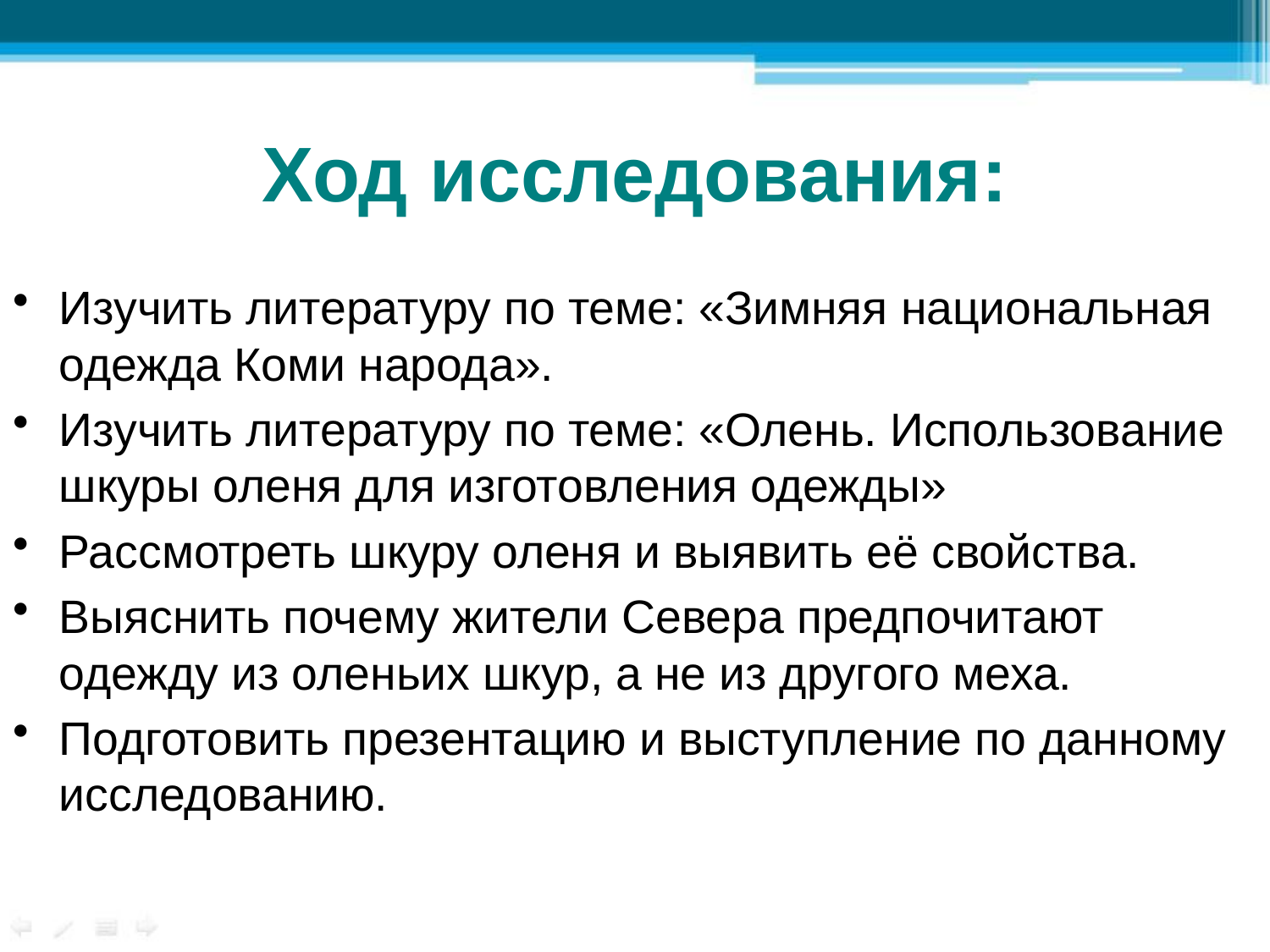

# Ход исследования:

Изучить литературу по теме: «Зимняя национальная одежда Коми народа».
Изучить литературу по теме: «Олень. Использование шкуры оленя для изготовления одежды»
Рассмотреть шкуру оленя и выявить её свойства.
Выяснить почему жители Севера предпочитают  одежду из оленьих шкур, а не из другого меха.
Подготовить презентацию и выступление по данному исследованию.